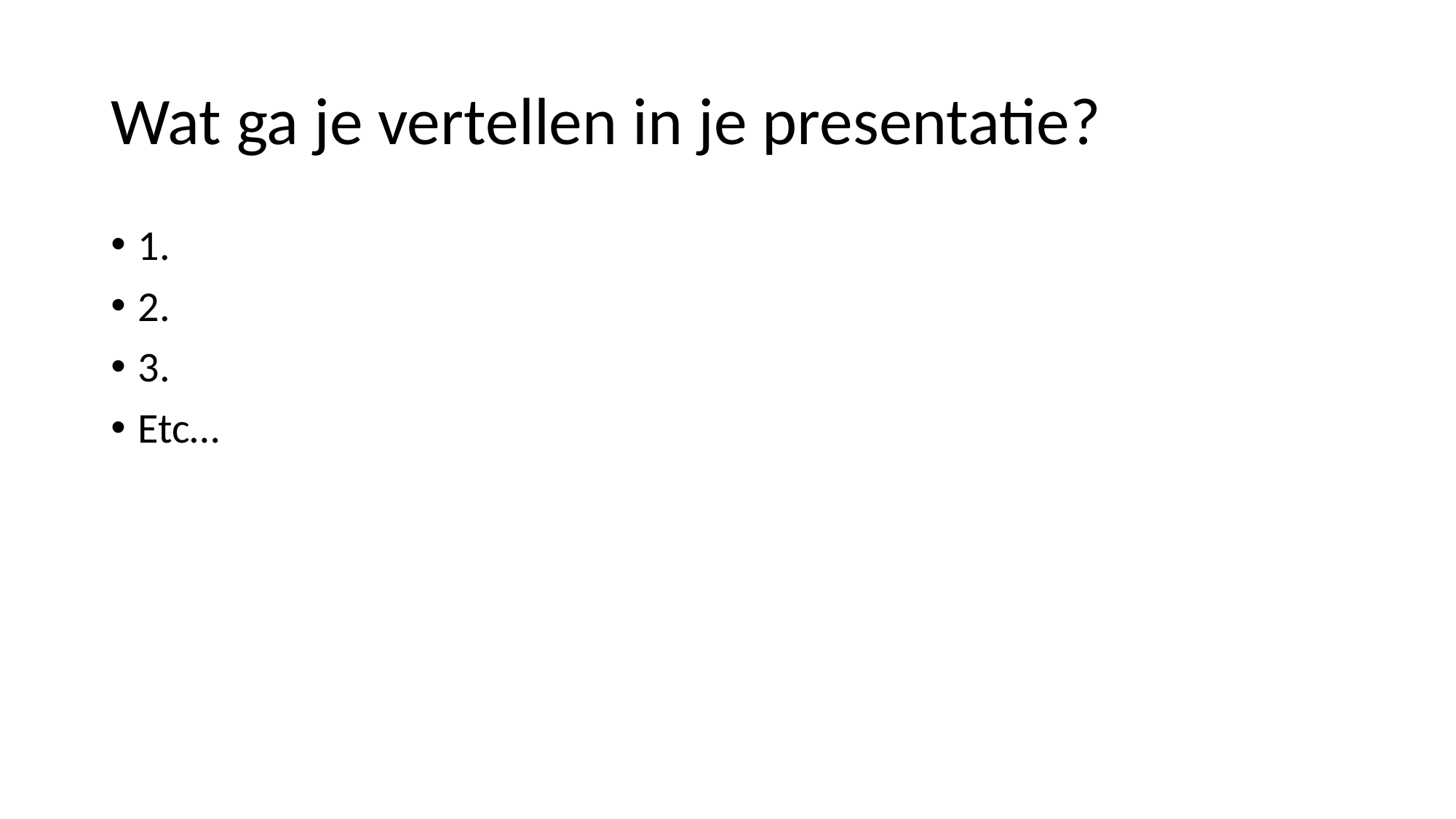

# Wat ga je vertellen in je presentatie?
1.
2.
3.
Etc…